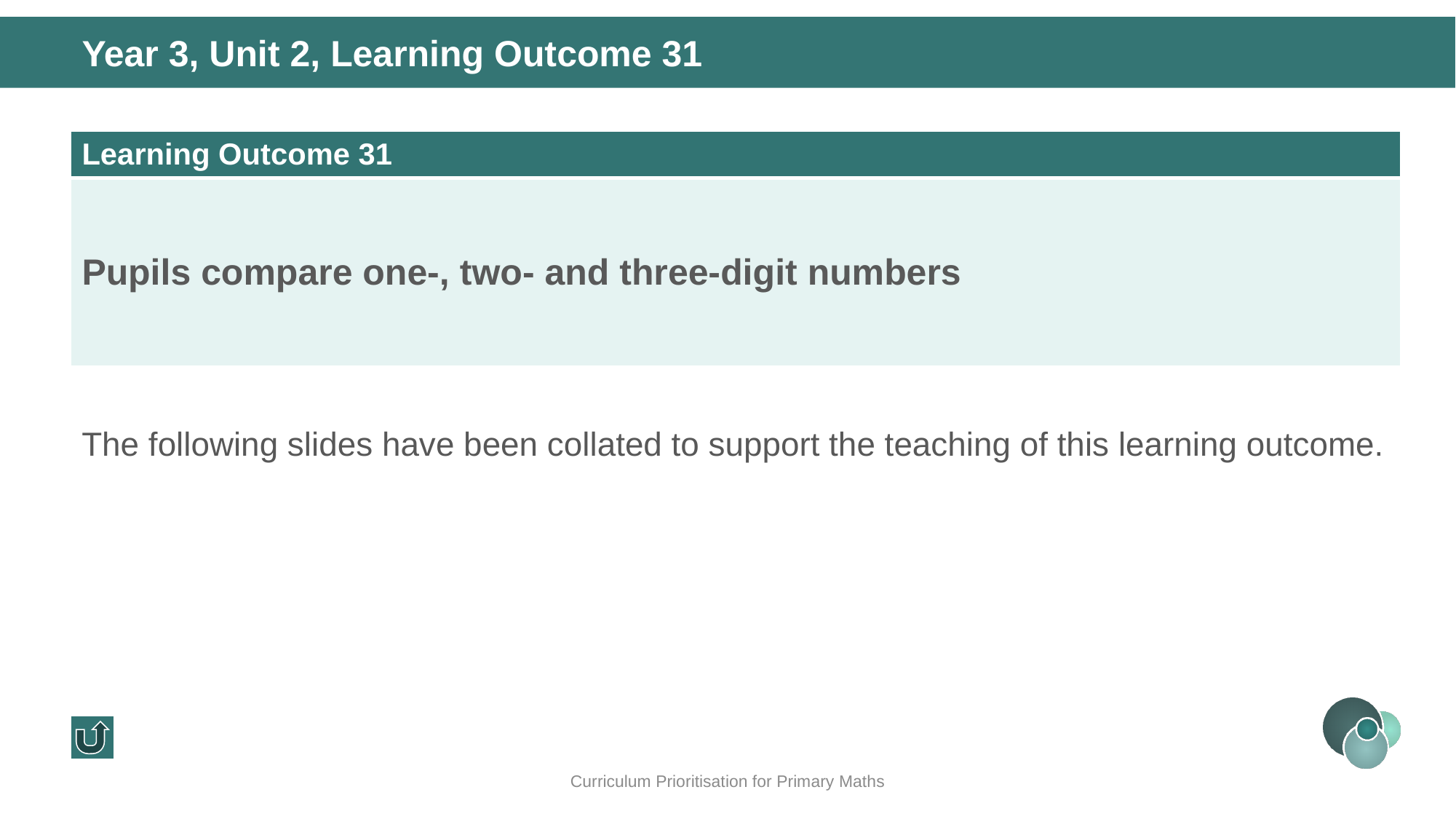

Year 3, Unit 2, Learning Outcome 31
| Learning Outcome 31 |
| --- |
| Pupils compare one-, two- and three-digit numbers |
The following slides have been collated to support the teaching of this learning outcome.

Curriculum Prioritisation for Primary Maths